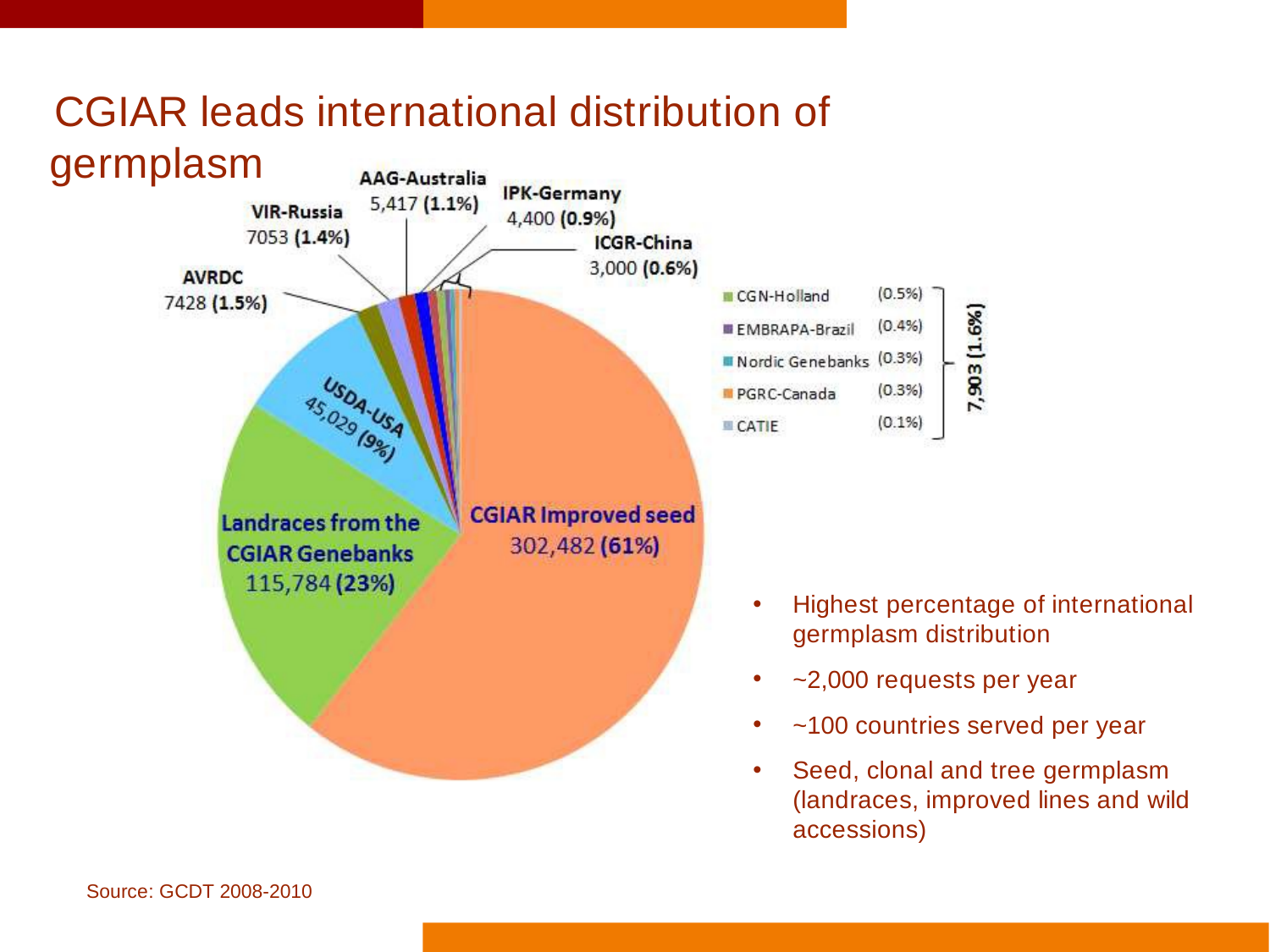

CGIAR leads international distribution of germplasm

Highest percentage of international germplasm distribution

~2,000 requests per year

~100 countries served per year

Seed, clonal and tree germplasm (landraces, improved lines and wild accessions)

Source: GCDT 2008-2010